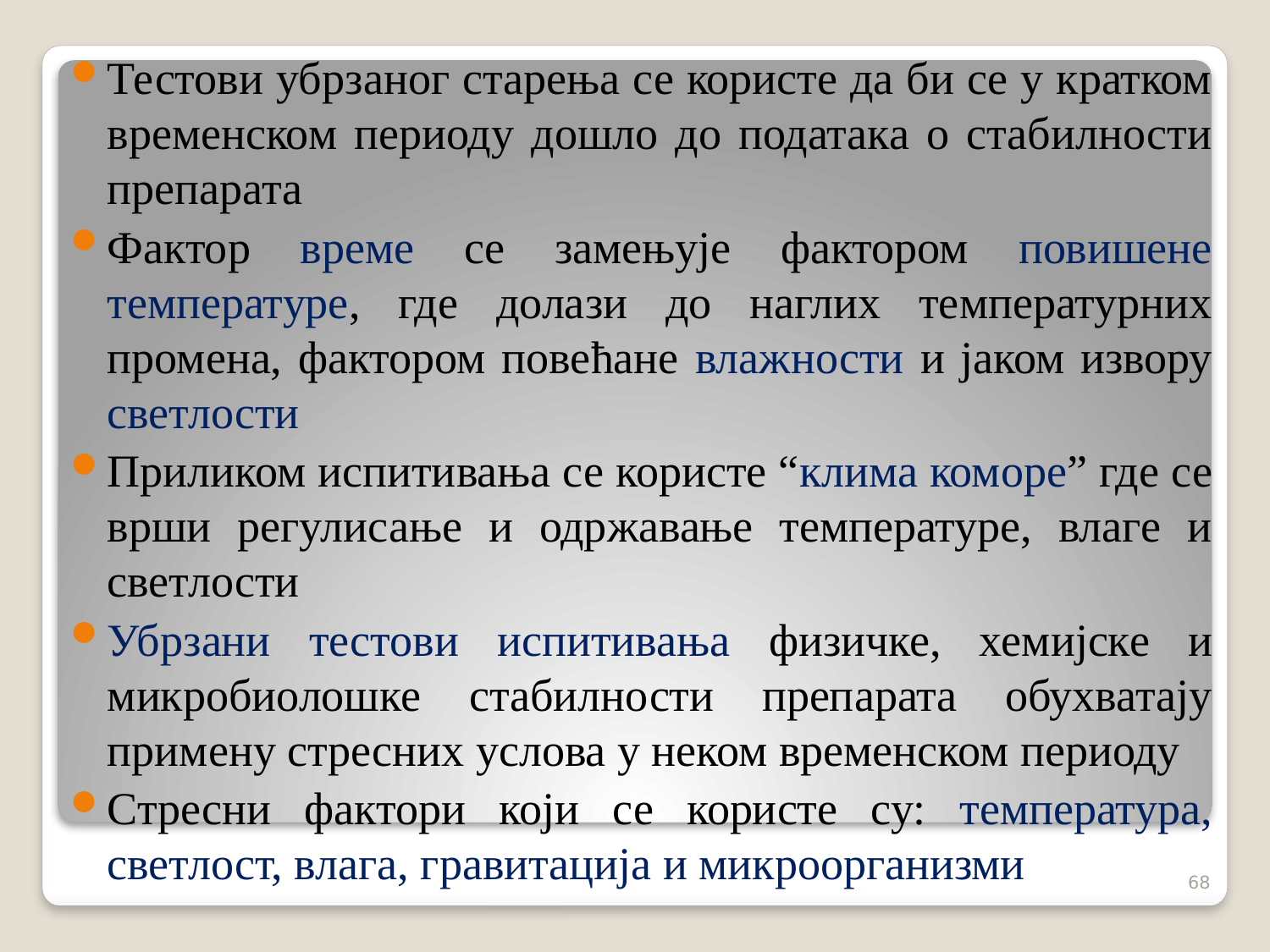

Тестови убрзаног старења се користе да би се у кратком временском периоду дошло до података о стабилности препарата
Фактор време се замењује фактором повишене температуре, где долази до наглих температурних промена, фактором повећане влажности и јаком извору светлости
Приликом испитивања се користе “клима коморе” где се врши регулисање и одржавање температуре, влаге и светлости
Убрзани тестови испитивања физичке, хемијске и микробиолошке стабилности препарата обухватају примену стресних услова у неком временском периоду
Стресни фактори који се користе су: температура, светлост, влага, гравитација и микроорганизми

68